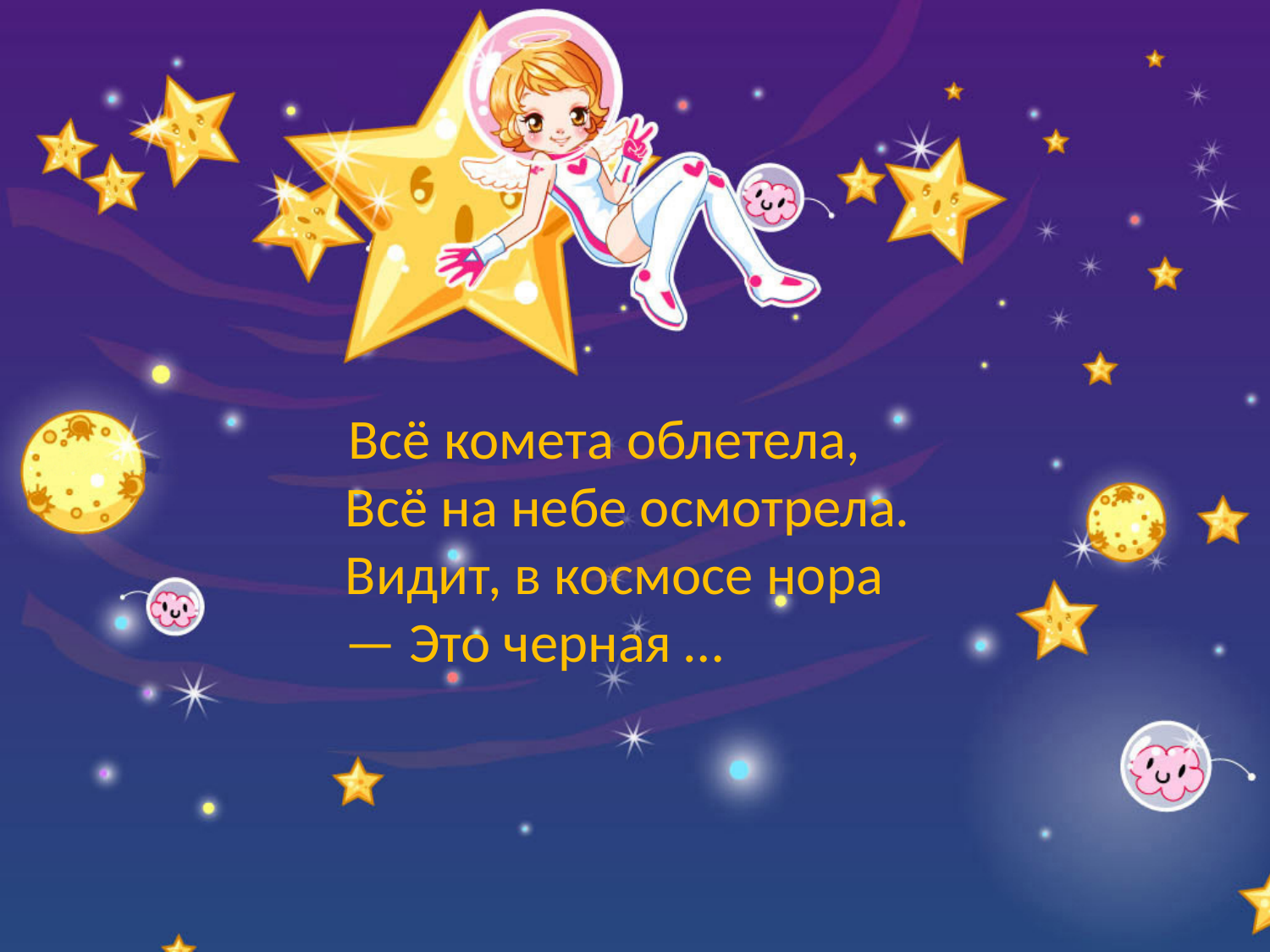

#
    Всё комета облетела,
Всё на небе осмотрела.
Видит, в космосе нора — Это черная …